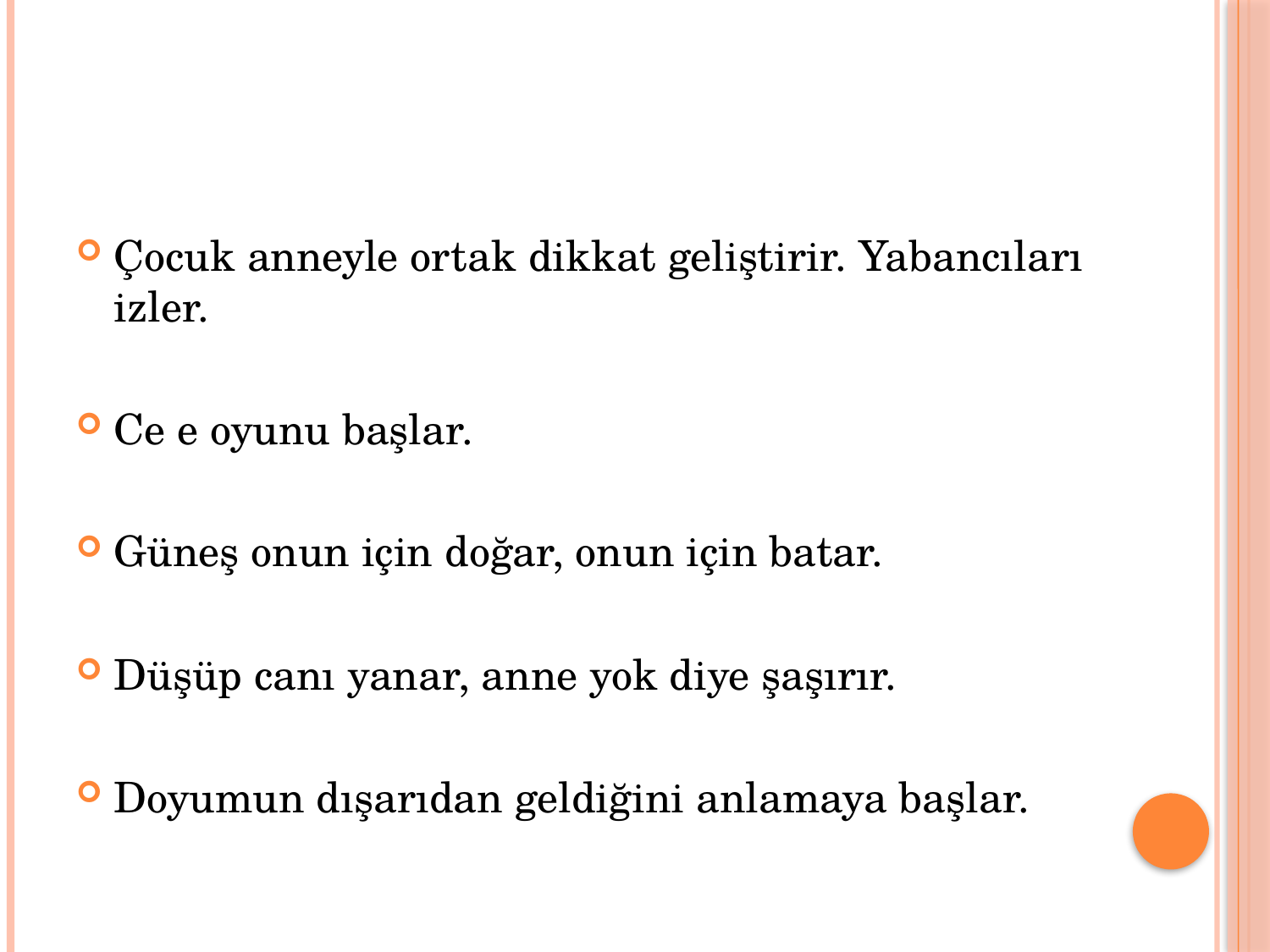

Çocuk anneyle ortak dikkat geliştirir. Yabancıları izler.

Ce e oyunu başlar.

Güneş onun için doğar, onun için batar.

Düşüp canı yanar, anne yok diye şaşırır.

Doyumun dışarıdan geldiğini anlamaya başlar.